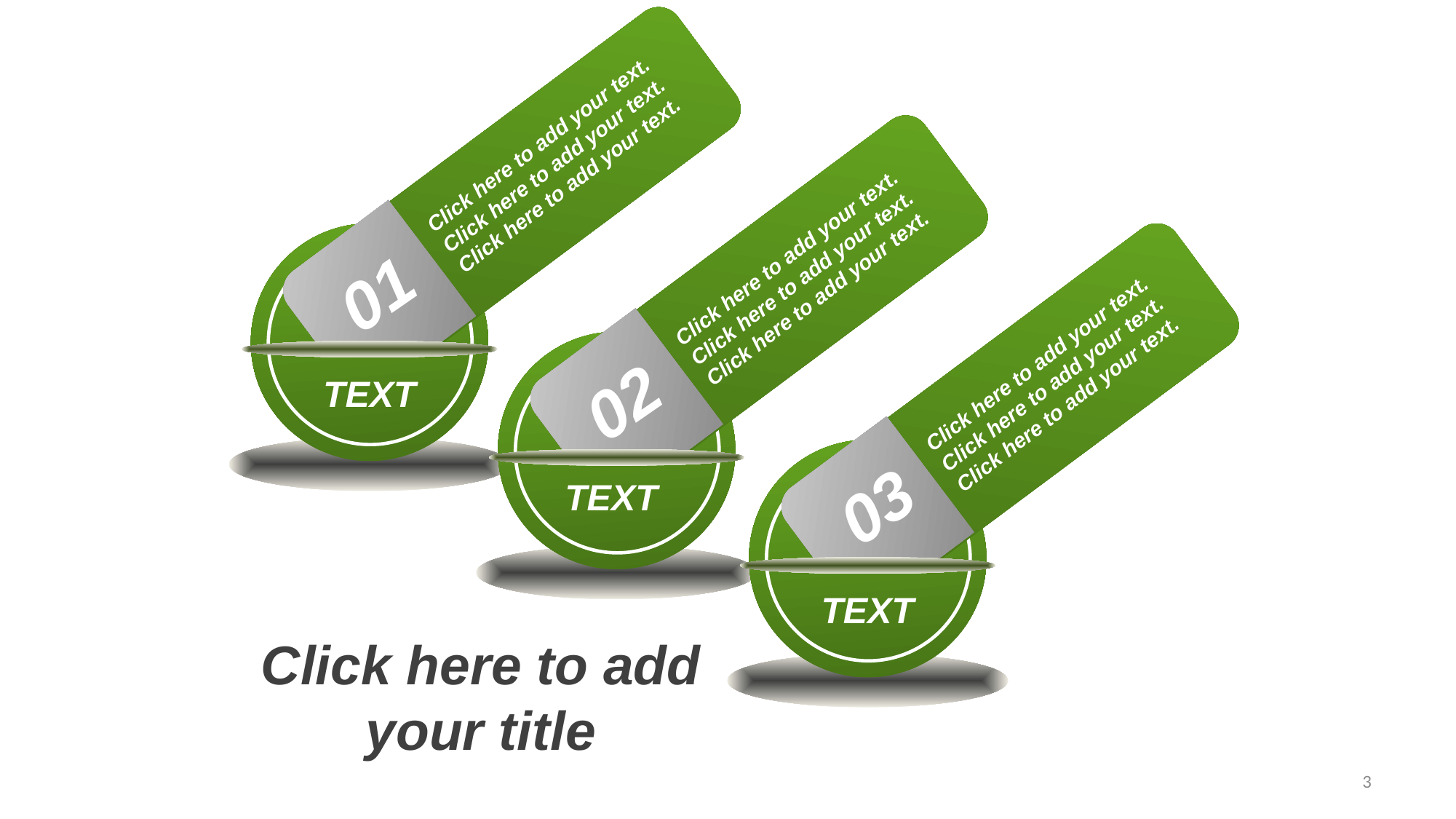

Click here to add your text. Click here to add your text. Click here to add your text.

Click here to add your text. Click here to add your text. Click here to add your text.

01
Click here to add your text. Click here to add your text. Click here to add your text.

02
TEXT
03
TEXT
TEXT
Click here to add your title
3